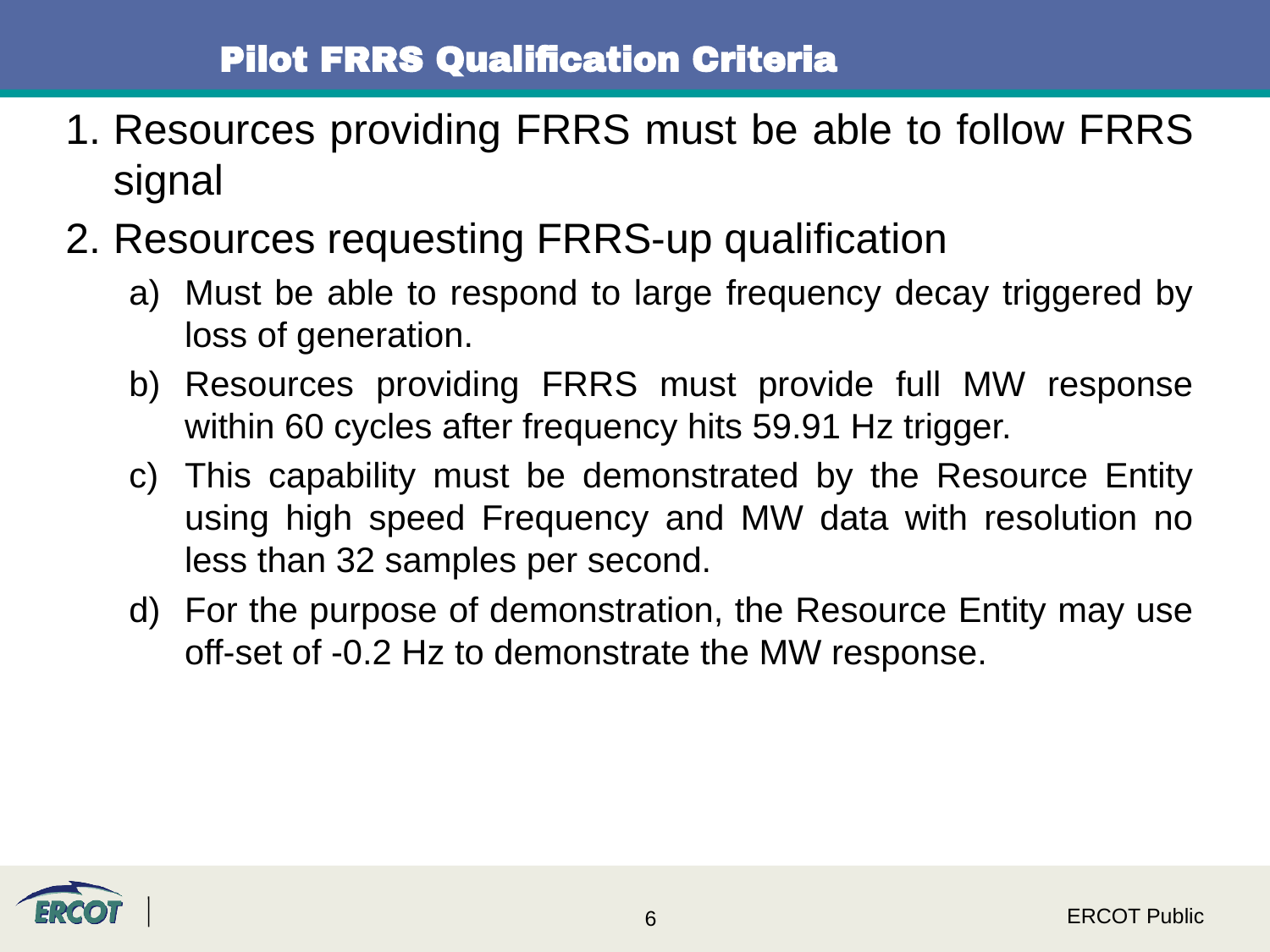

# Pilot FRRS Qualification Criteria
Resources providing FRRS must be able to follow FRRS signal
Resources requesting FRRS-up qualification
Must be able to respond to large frequency decay triggered by loss of generation.
Resources providing FRRS must provide full MW response within 60 cycles after frequency hits 59.91 Hz trigger.
This capability must be demonstrated by the Resource Entity using high speed Frequency and MW data with resolution no less than 32 samples per second.
For the purpose of demonstration, the Resource Entity may use off-set of -0.2 Hz to demonstrate the MW response.

ERCOT Public